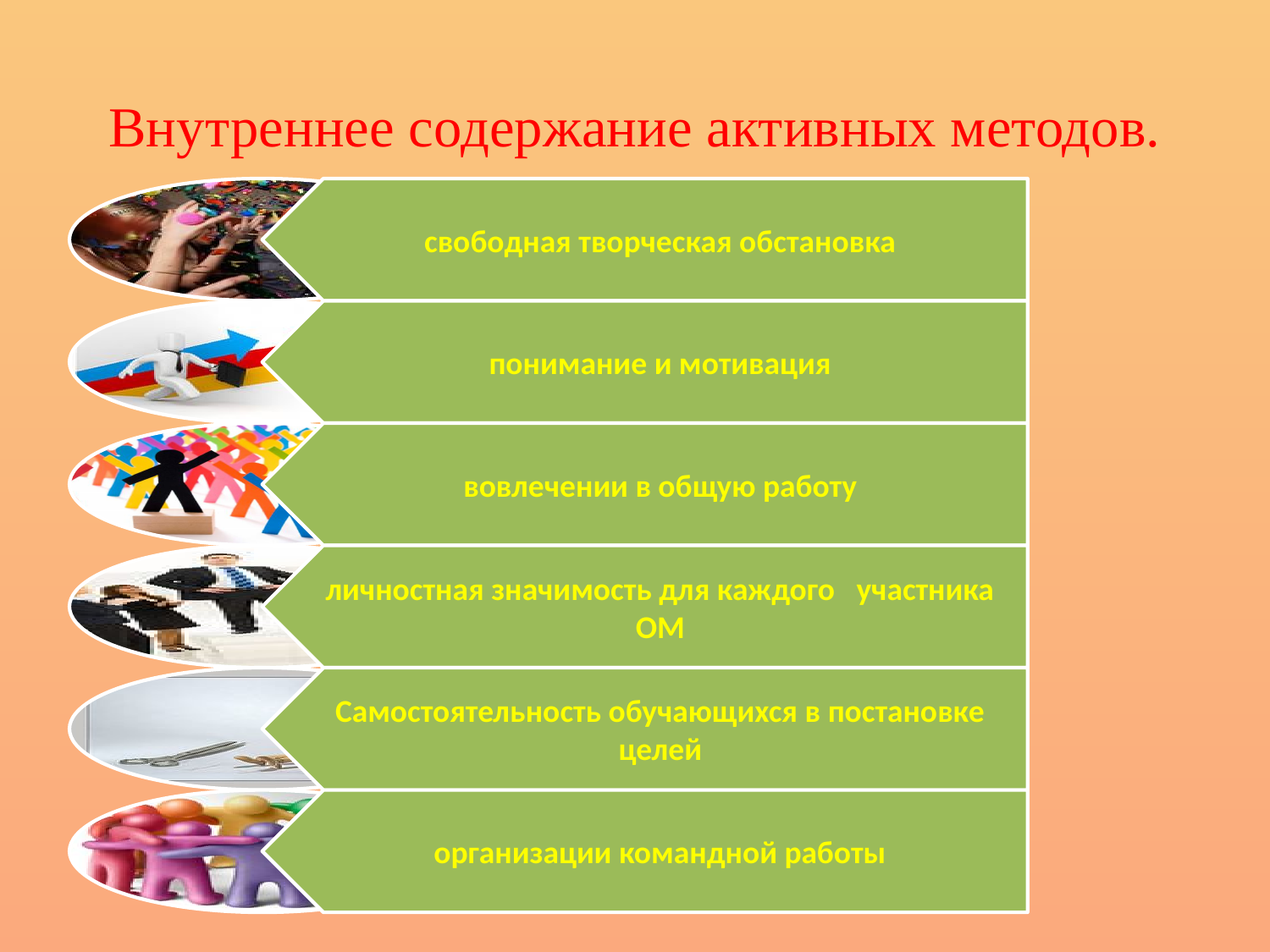

# Внутреннее содержание активных методов.
свободная творческая обстановка
понимание и мотивация
вовлечении в общую работу
личностная значимость для каждого   участника ОМ
Самостоятельность обучающихся в постановке целей
организации командной работы